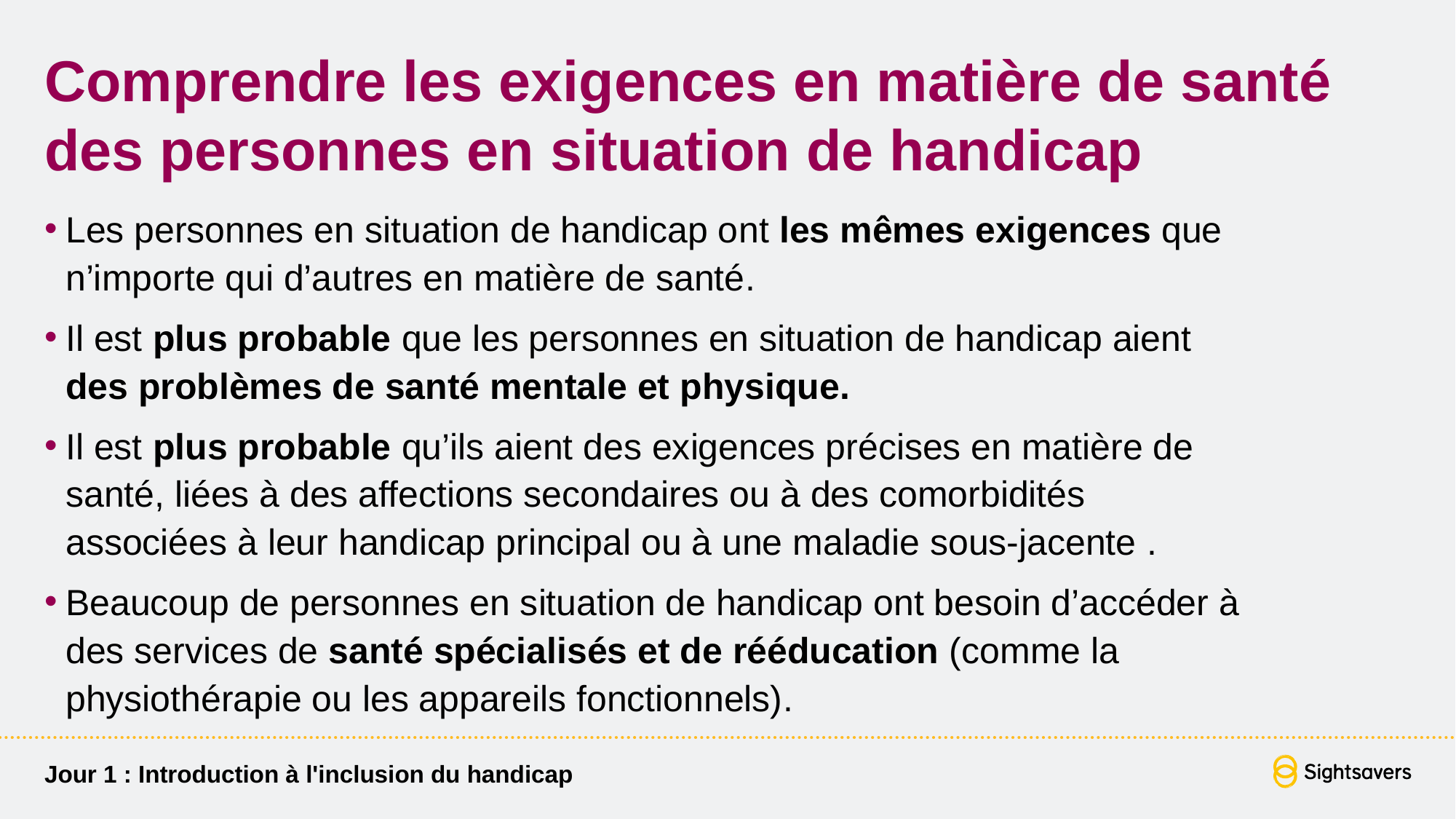

# Comprendre les exigences en matière de santé des personnes en situation de handicap

Les personnes en situation de handicap ont les mêmes exigences que n’importe qui d’autres en matière de santé.
Il est plus probable que les personnes en situation de handicap aient des problèmes de santé mentale et physique.
Il est plus probable qu’ils aient des exigences précises en matière de santé, liées à des affections secondaires ou à des comorbidités associées à leur handicap principal ou à une maladie sous-jacente .
Beaucoup de personnes en situation de handicap ont besoin d’accéder à des services de santé spécialisés et de rééducation (comme la physiothérapie ou les appareils fonctionnels).
Jour 1 : Introduction à l'inclusion du handicap